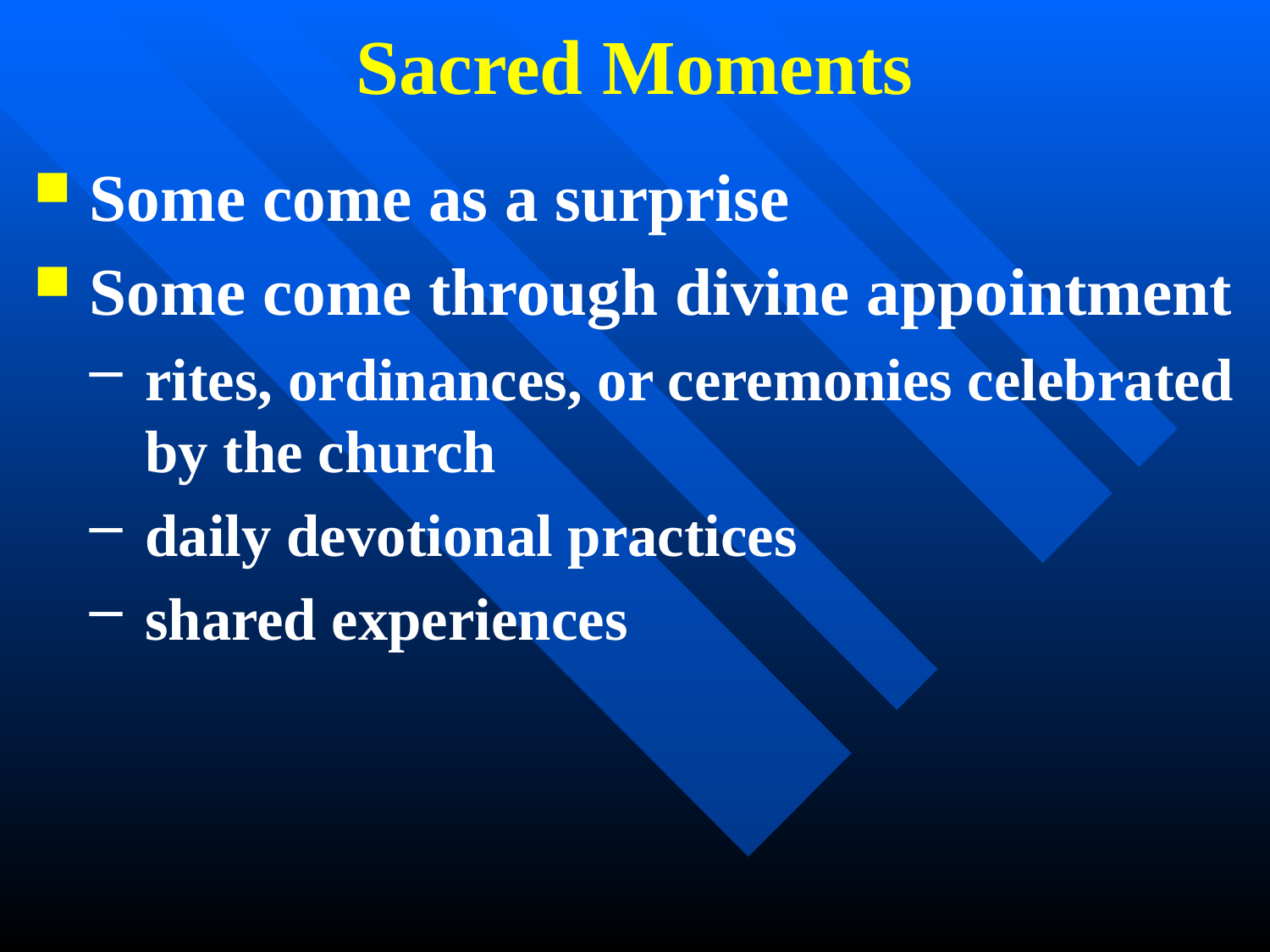

# Sacred Moments
Some come as a surprise
Some come through divine appointment
rites, ordinances, or ceremonies celebrated by the church
daily devotional practices
shared experiences